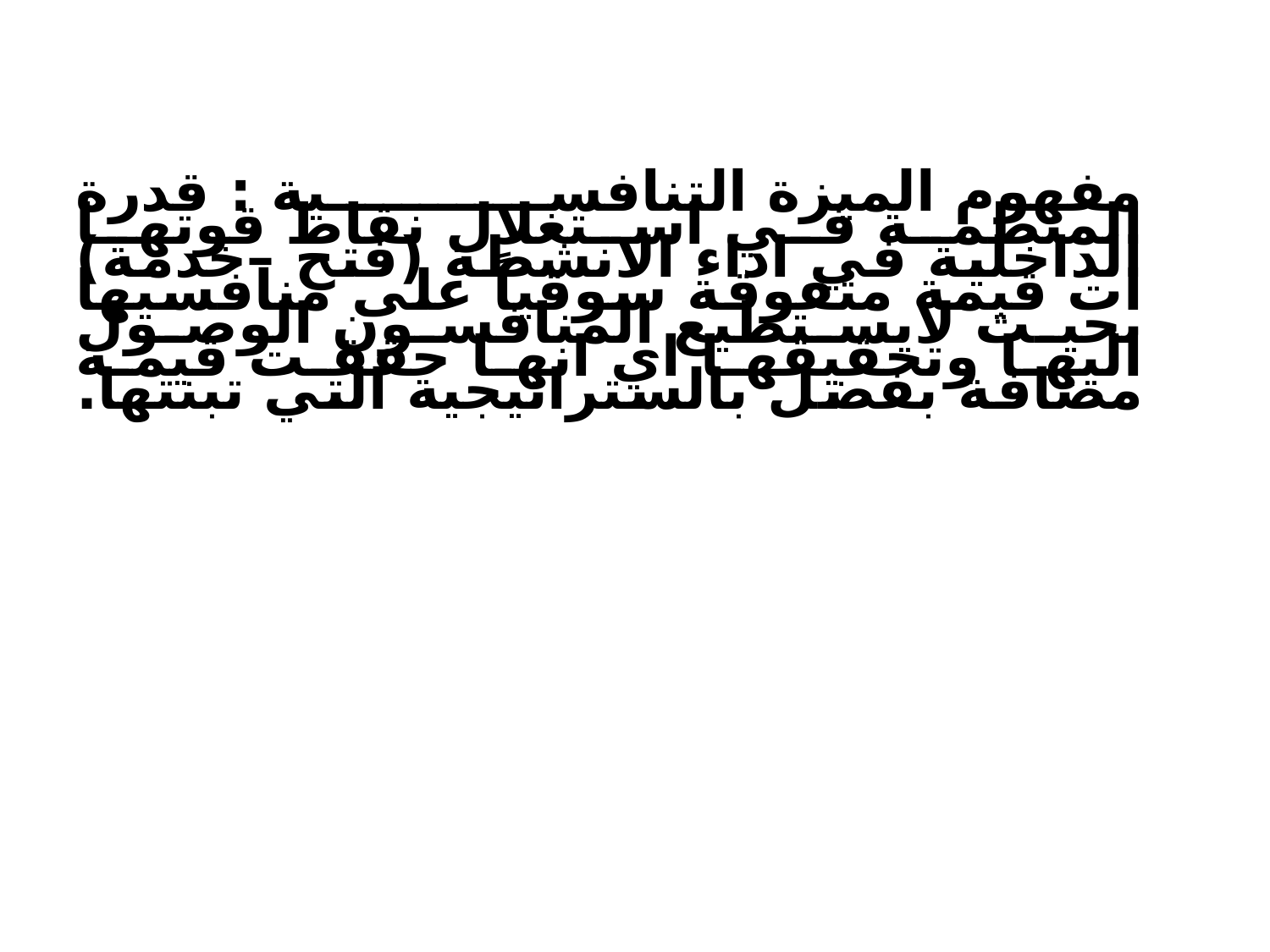

# مفهوم الميزة التنافسية : قدرة المنظمة في استغلال نقاط قوتها الداخلية في اداء الانشطة (فتح –خدمة) ات قيمة متفوقة سوقياً على منافسيها بحيث لايستطيع المنافسون الوصول اليها وتحقيقها اي انها حققت قيمة مضافة بفضل بالستراتيجية التي تبنتها.